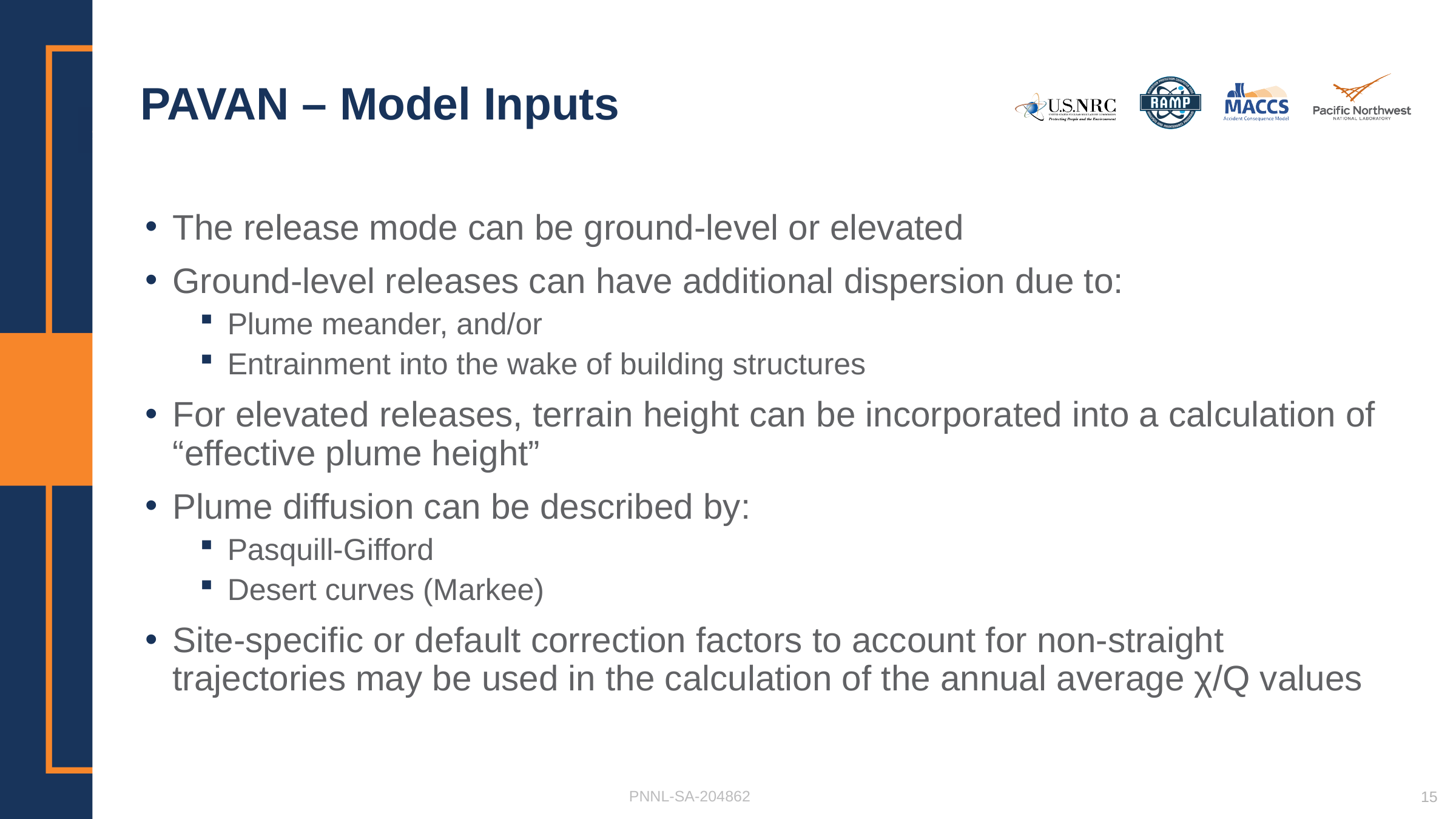

# PAVAN – Model Inputs
The release mode can be ground-level or elevated
Ground-level releases can have additional dispersion due to:
Plume meander, and/or
Entrainment into the wake of building structures
For elevated releases, terrain height can be incorporated into a calculation of “effective plume height”
Plume diffusion can be described by:
Pasquill-Gifford
Desert curves (Markee)
Site-specific or default correction factors to account for non-straight trajectories may be used in the calculation of the annual average χ/Q values

PNNL-SA-204862
15